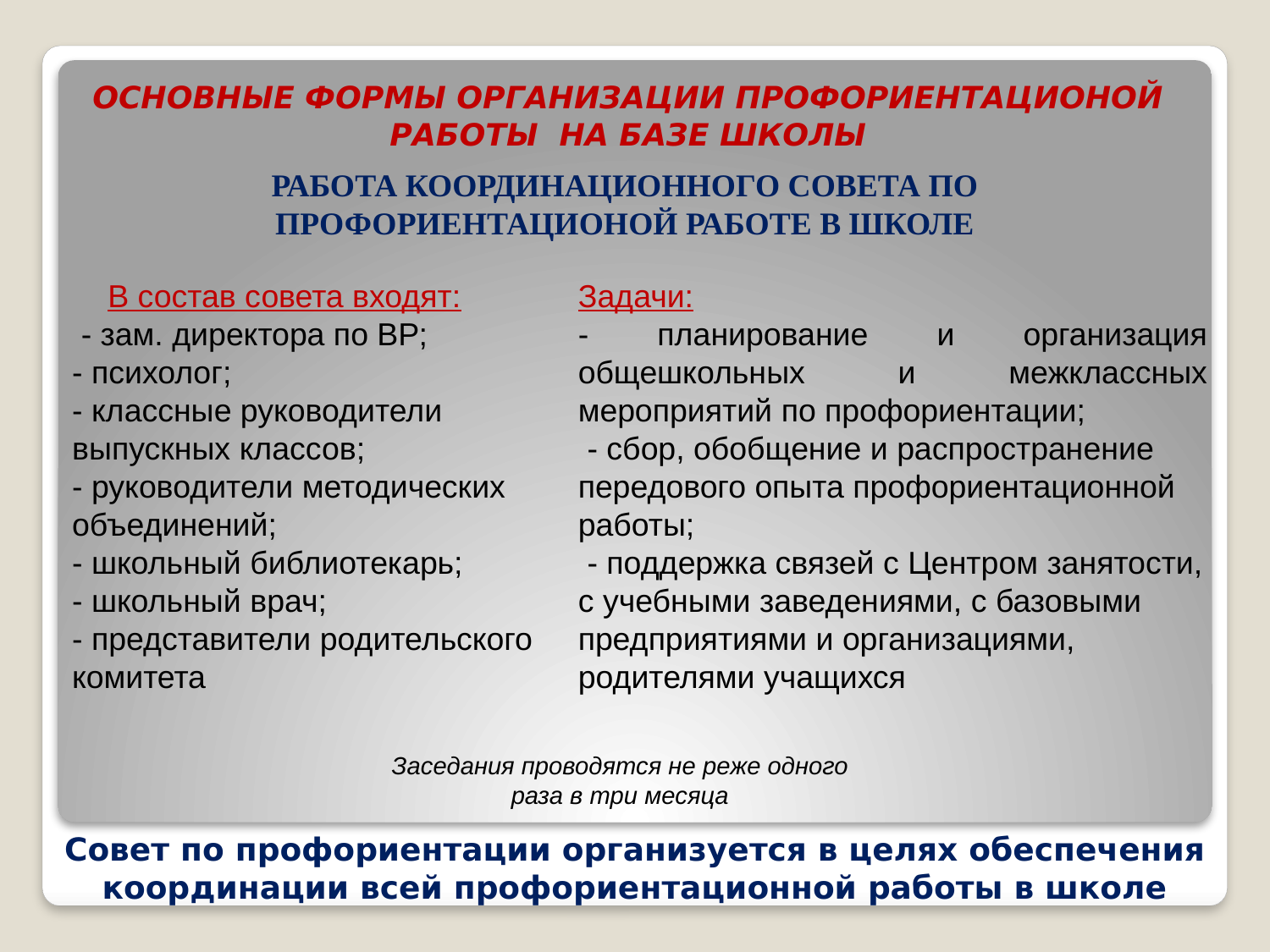

# ОСНОВНЫЕ ФОРМЫ ОРГАНИЗАЦИИ ПРОФОРИЕНТАЦИОНОЙ РАБОТЫ  НА БАЗЕ ШКОЛЫ
РАБОТА КООРДИНАЦИОННОГО СОВЕТА ПО ПРОФОРИЕНТАЦИОНОЙ РАБОТЕ В ШКОЛЕ
    В состав совета входят:
 - зам. директора по ВР;
- психолог;
- классные руководители выпускных классов;
- руководители методических объединений;
- школьный библиотекарь;
- школьный врач;
- представители родительского комитета
Задачи:
- планирование и организация общешкольных и межклассных мероприятий по профориентации;
 - сбор, обобщение и распространение передового опыта профориентационной работы;
 - поддержка связей с Центром занятости, с учебными заведениями, с базовыми предприятиями и организациями, родителями учащихся
Заседания проводятся не реже одного раза в три месяца
Совет по профориентации организуется в целях обеспечения координации всей профориентационной работы в школе